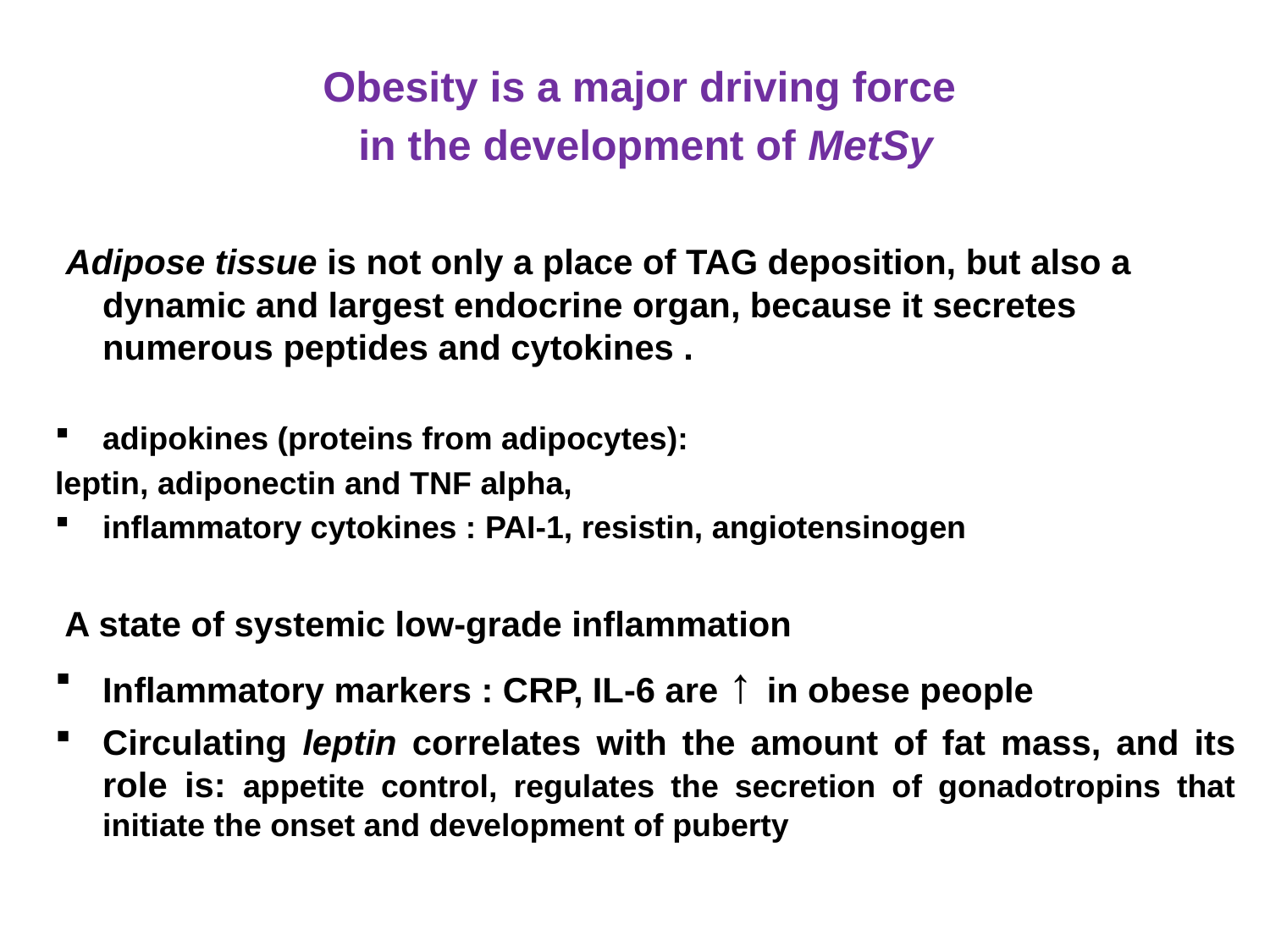

Obesity is a major driving force
in the development of MetSy

 Adipose tissue is not only a place of TAG deposition, but also a dynamic and largest endocrine organ, because it secretes numerous peptides and cytokines .

adipokines (proteins from adipocytes):
leptin, adiponectin and TNF alpha,
inflammatory cytokines : PAI-1, resistin, angiotensinogen

 A state of systemic low-grade inflammation
Inflammatory markers : CRP, IL-6 are ↑ in obese people
Circulating leptin correlates with the amount of fat mass, and its role is: appetite control, regulates the secretion of gonadotropins that initiate the onset and development of puberty